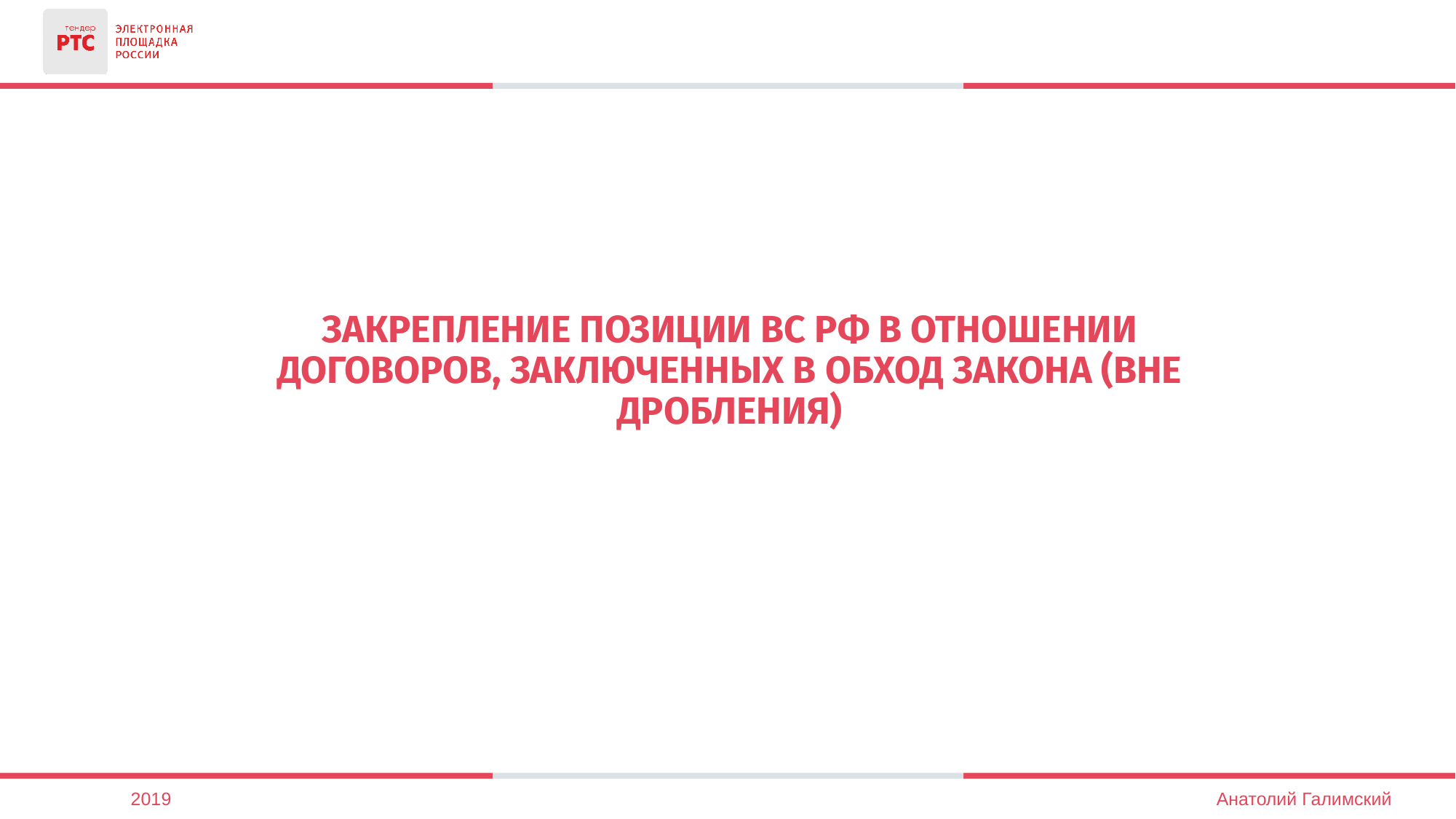

Закрепление позиции ВС РФ в отношении договоров, заключенных в обход закона (вне дробления)
2019
Анатолий Галимский